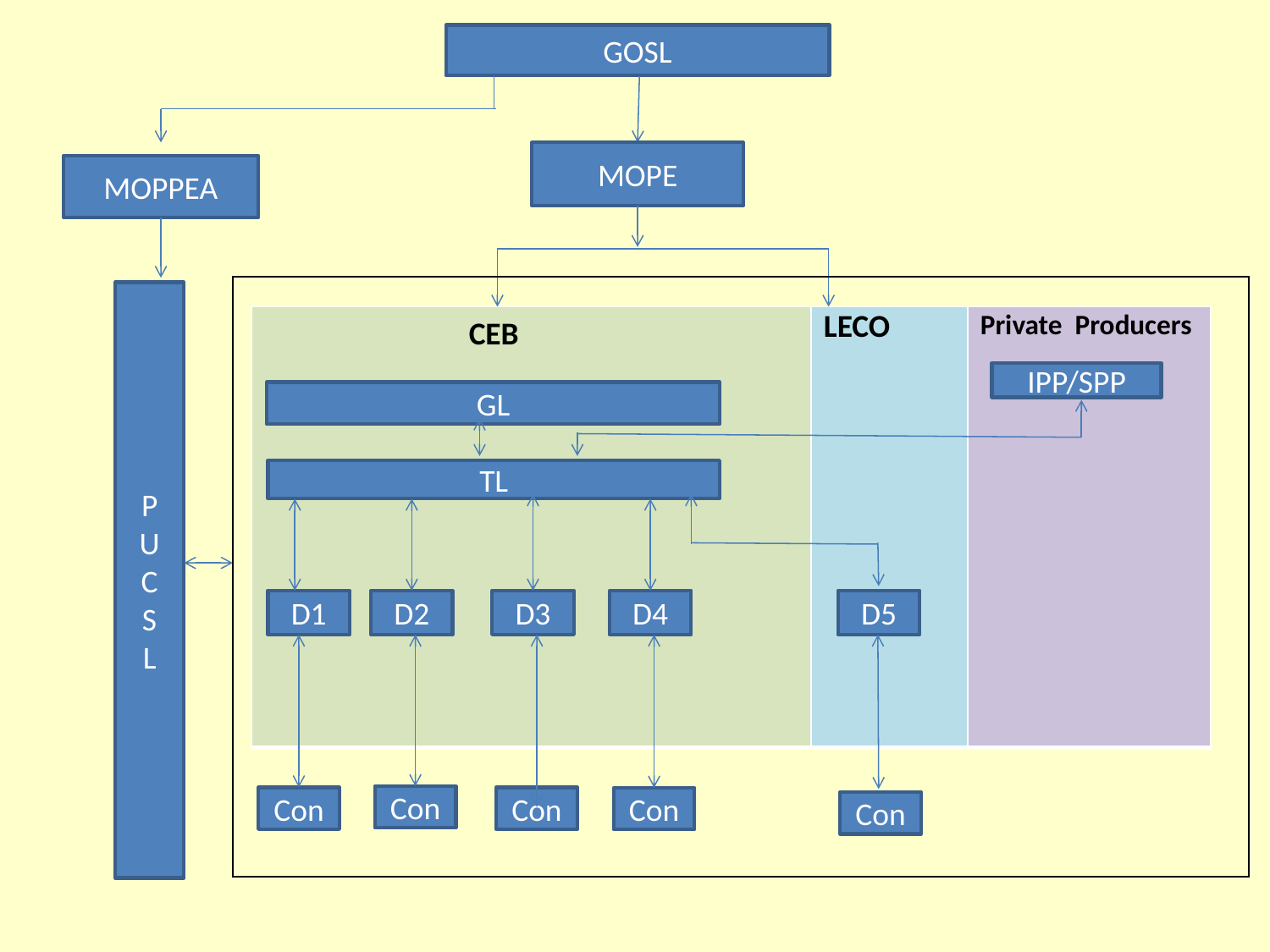

GOSL
MOPE
MOPPEA
|  |
| --- |
P
U
C
S
L
|  | LECO | Private Producers |
| --- | --- | --- |
CEB
IPP/SPP
GL
TL
D5
D4
D3
D2
D1
Con
Con
Con
Con
Con